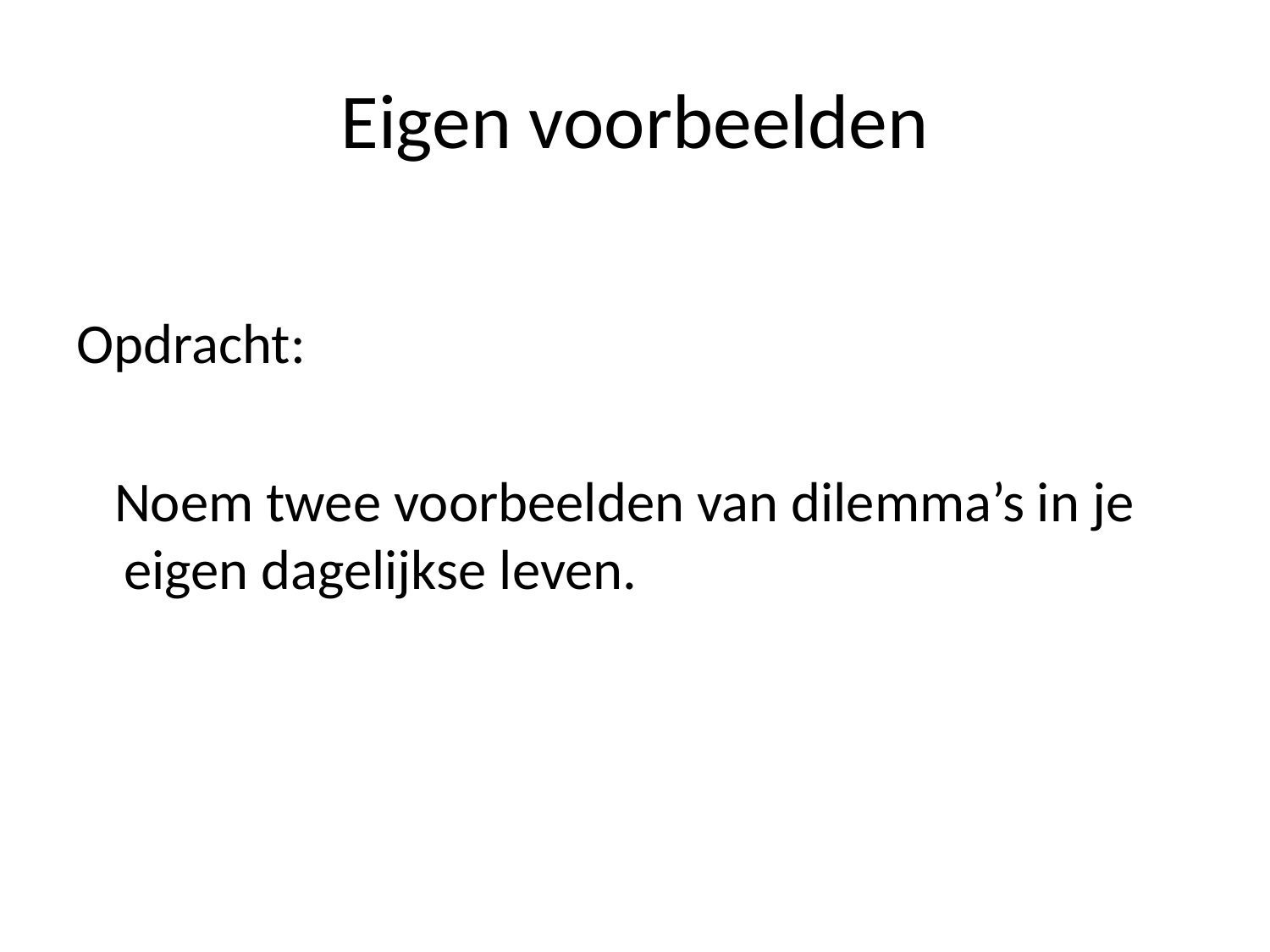

# Eigen voorbeelden

Opdracht:

   Noem twee voorbeelden van dilemma’s in je eigen dagelijkse leven.